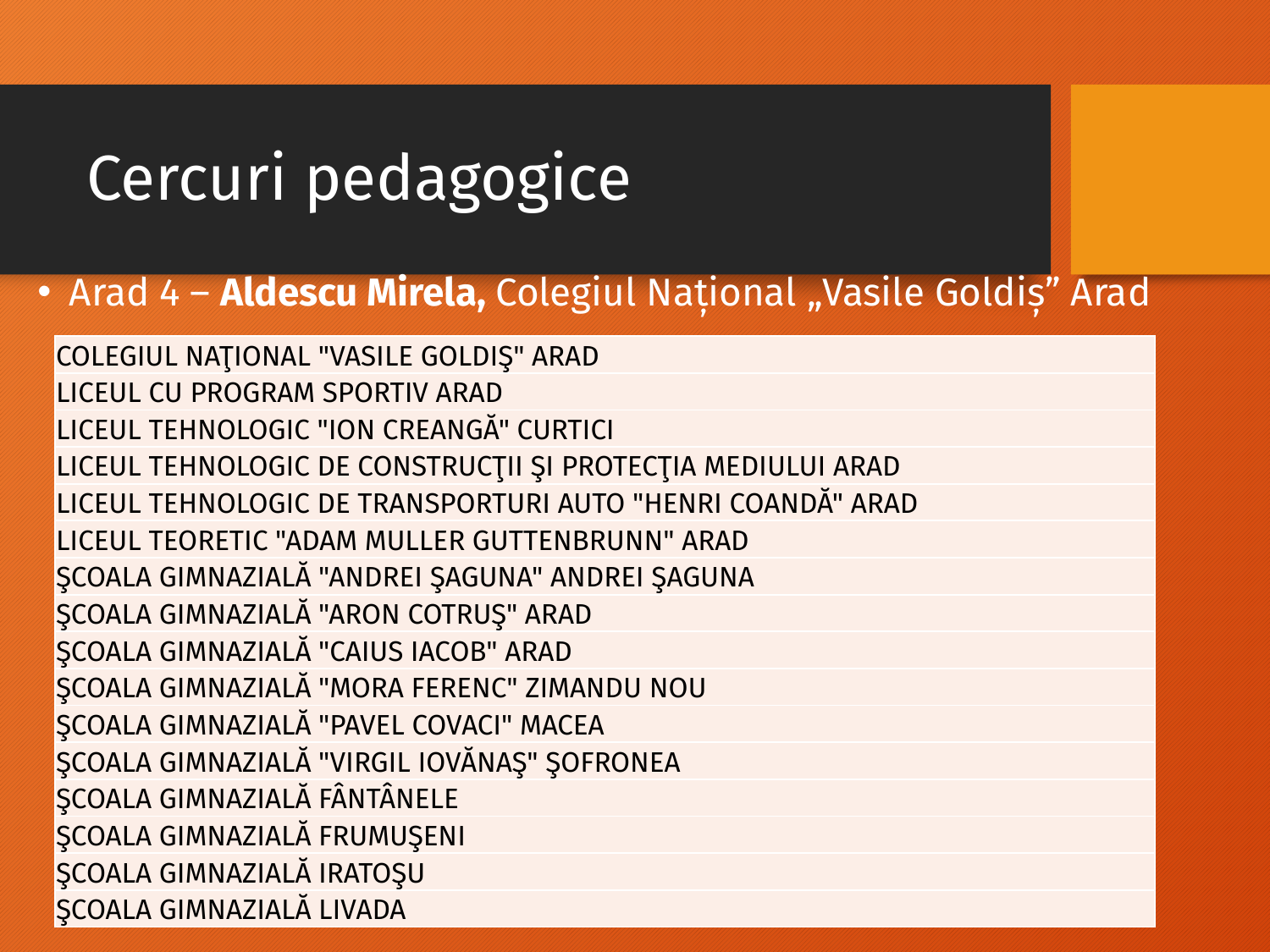

# Cercuri pedagogice
Arad 4 – Aldescu Mirela, Colegiul Național „Vasile Goldiș” Arad
| COLEGIUL NAŢIONAL "VASILE GOLDIŞ" ARAD |
| --- |
| LICEUL CU PROGRAM SPORTIV ARAD |
| LICEUL TEHNOLOGIC "ION CREANGĂ" CURTICI |
| LICEUL TEHNOLOGIC DE CONSTRUCŢII ŞI PROTECŢIA MEDIULUI ARAD |
| LICEUL TEHNOLOGIC DE TRANSPORTURI AUTO "HENRI COANDĂ" ARAD |
| LICEUL TEORETIC "ADAM MULLER GUTTENBRUNN" ARAD |
| ŞCOALA GIMNAZIALĂ "ANDREI ŞAGUNA" ANDREI ŞAGUNA |
| ŞCOALA GIMNAZIALĂ "ARON COTRUŞ" ARAD |
| ŞCOALA GIMNAZIALĂ "CAIUS IACOB" ARAD |
| ŞCOALA GIMNAZIALĂ "MORA FERENC" ZIMANDU NOU |
| ŞCOALA GIMNAZIALĂ "PAVEL COVACI" MACEA |
| ŞCOALA GIMNAZIALĂ "VIRGIL IOVĂNAŞ" ŞOFRONEA |
| ŞCOALA GIMNAZIALĂ FÂNTÂNELE |
| ŞCOALA GIMNAZIALĂ FRUMUŞENI |
| ŞCOALA GIMNAZIALĂ IRATOŞU |
| ŞCOALA GIMNAZIALĂ LIVADA |